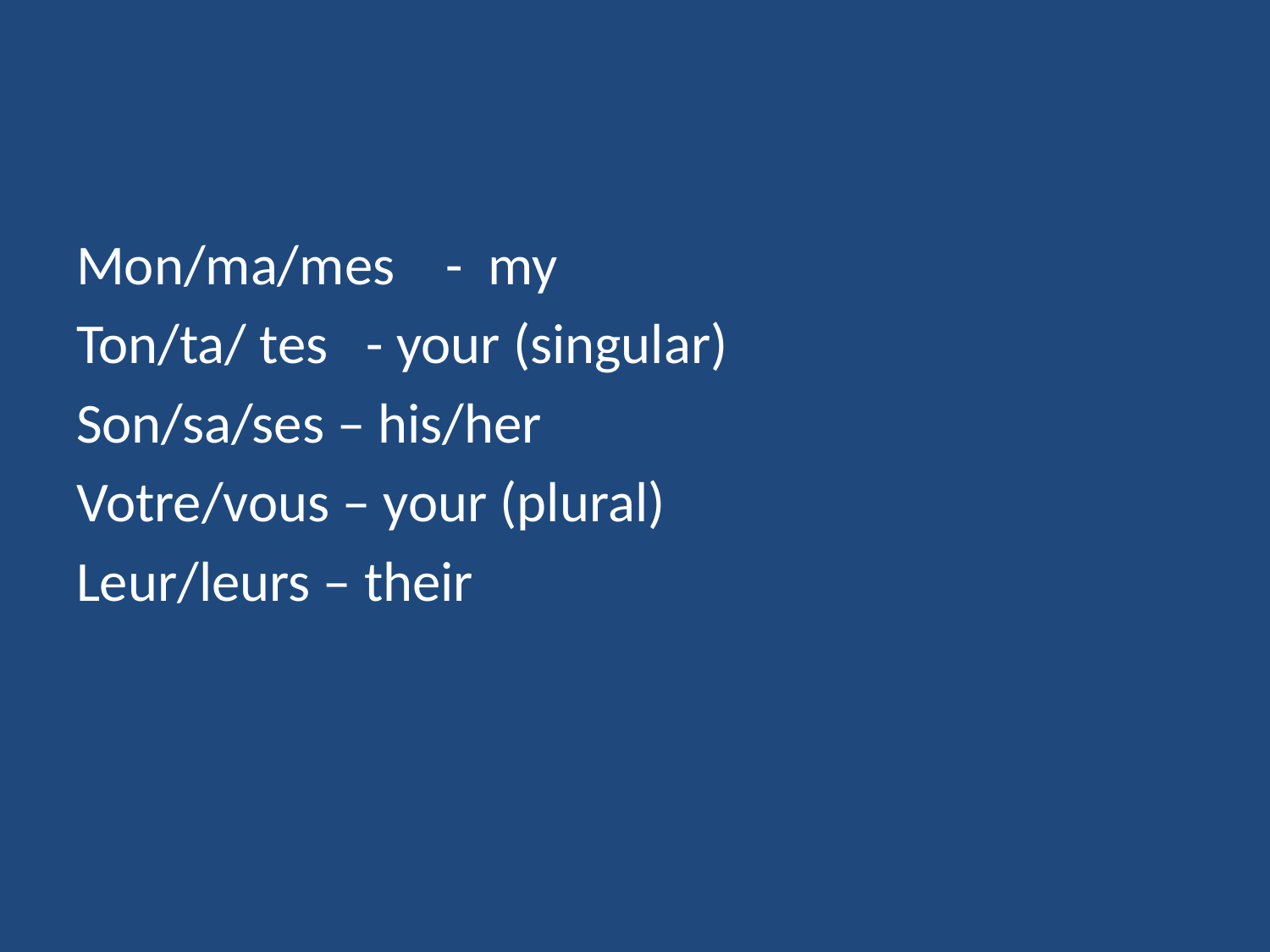

#
Mon/ma/mes    -  my
Ton/ta/ tes   - your (singular)
Son/sa/ses – his/her
Votre/vous – your (plural)
Leur/leurs – their